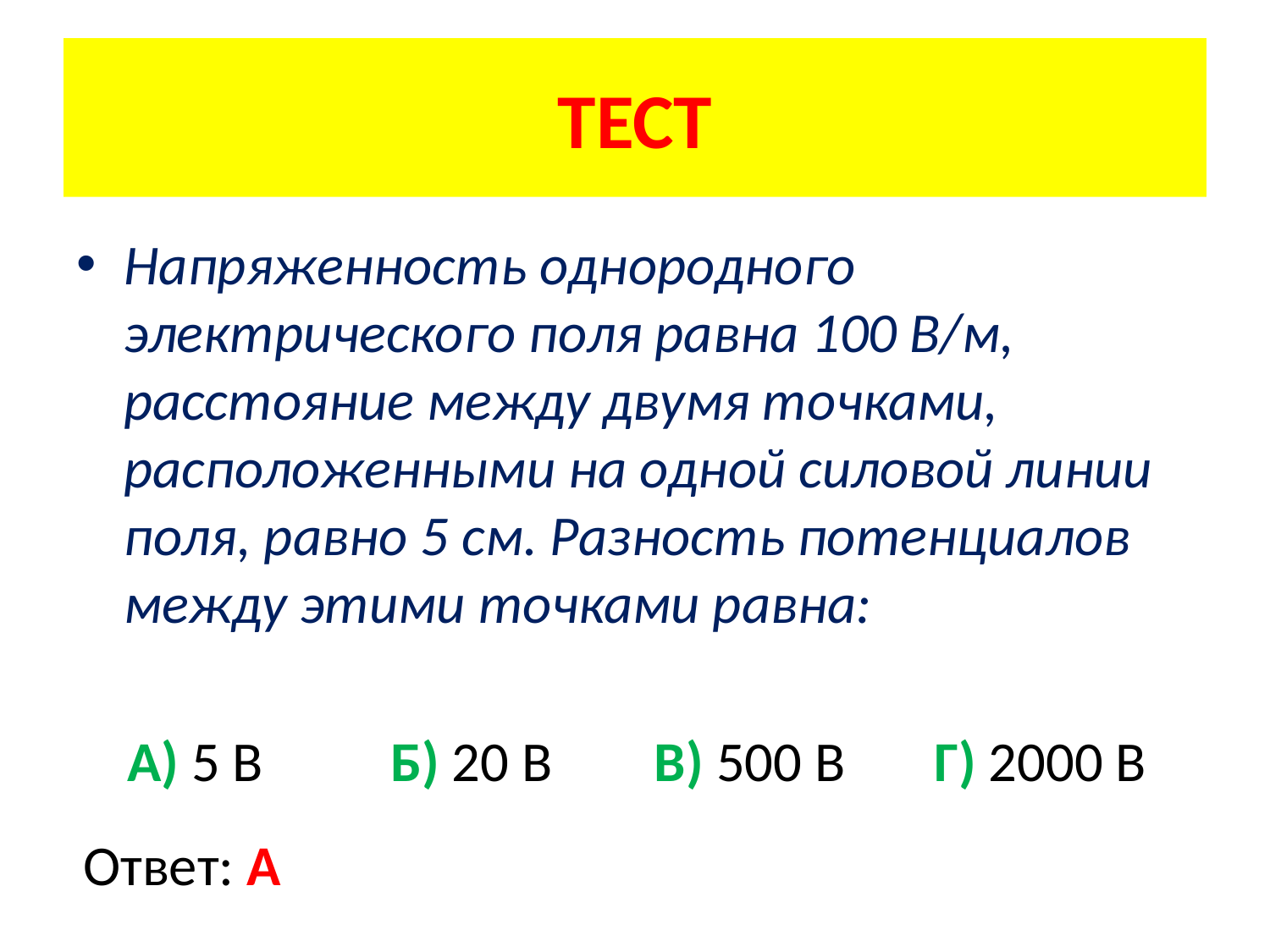

# ТЕСТ
Напряженность однородного электрического поля равна 100 В/м, расстояние между двумя точками, расположенными на одной силовой линии поля, равно 5 см. Разность потенциалов между этими точками равна:

    А) 5 В          Б) 20 В        В) 500 В       Г) 2000 В

Ответ: А